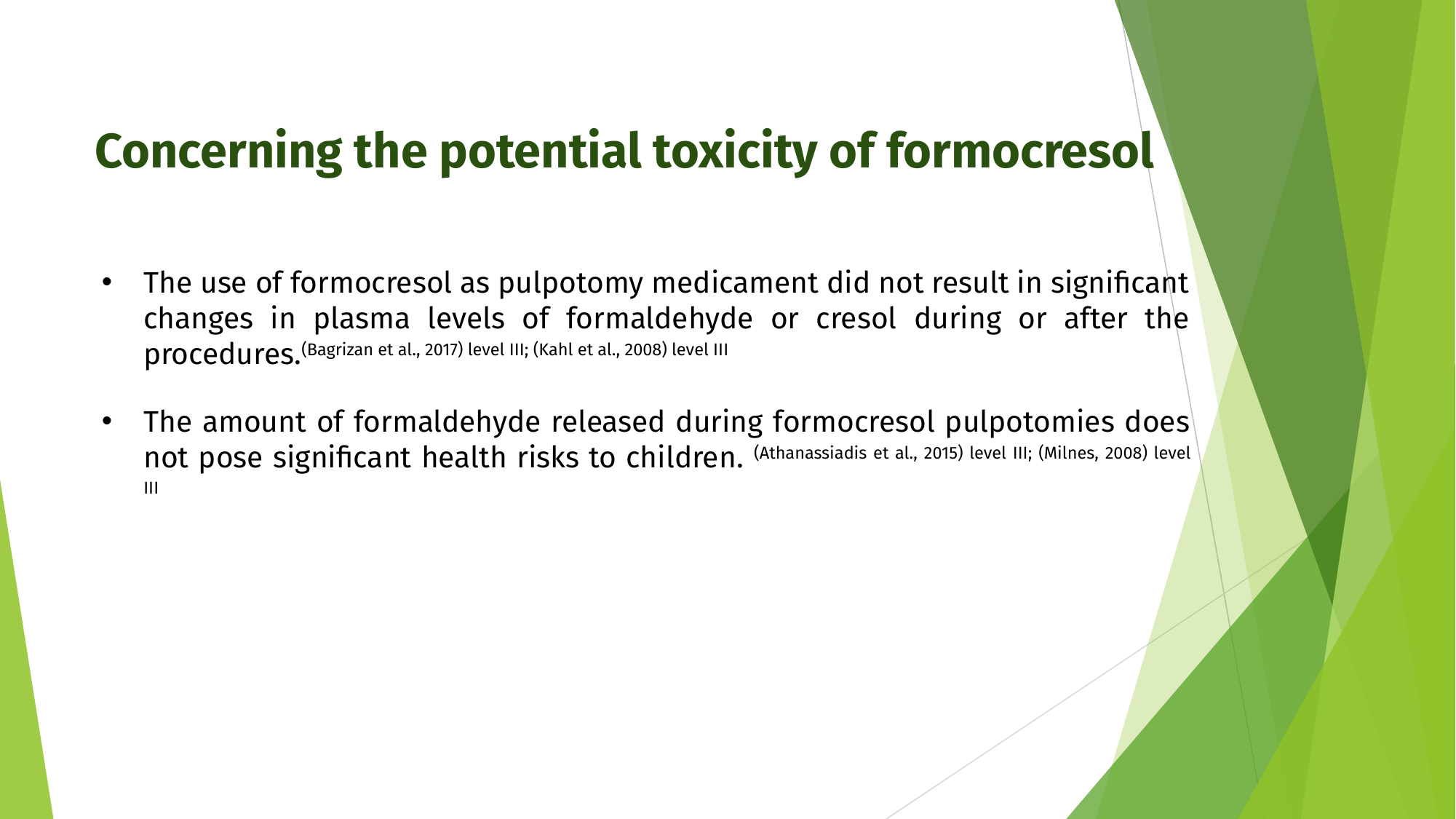

# Concerning the potential toxicity of formocresol

The use of formocresol as pulpotomy medicament did not result in significant changes in plasma levels of formaldehyde or cresol during or after the procedures.(Bagrizan et al., 2017) level III; (Kahl et al., 2008) level III

The amount of formaldehyde released during formocresol pulpotomies does not pose significant health risks to children. (Athanassiadis et al., 2015) level III; (Milnes, 2008) level III